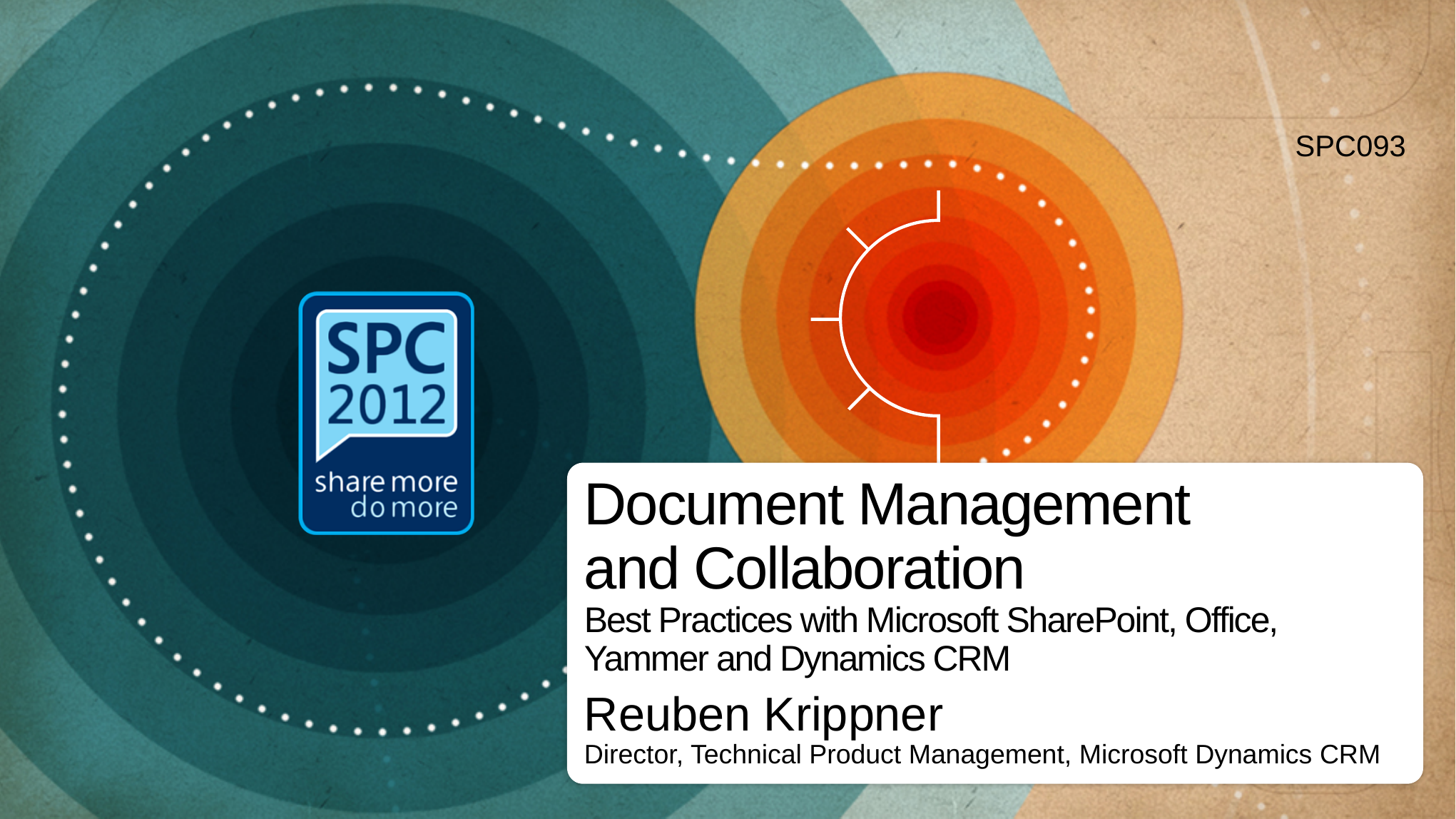

SPC093
# Document Management and Collaboration Best Practices with Microsoft SharePoint, Office, Yammer and Dynamics CRM
Reuben Krippner
Director, Technical Product Management, Microsoft Dynamics CRM